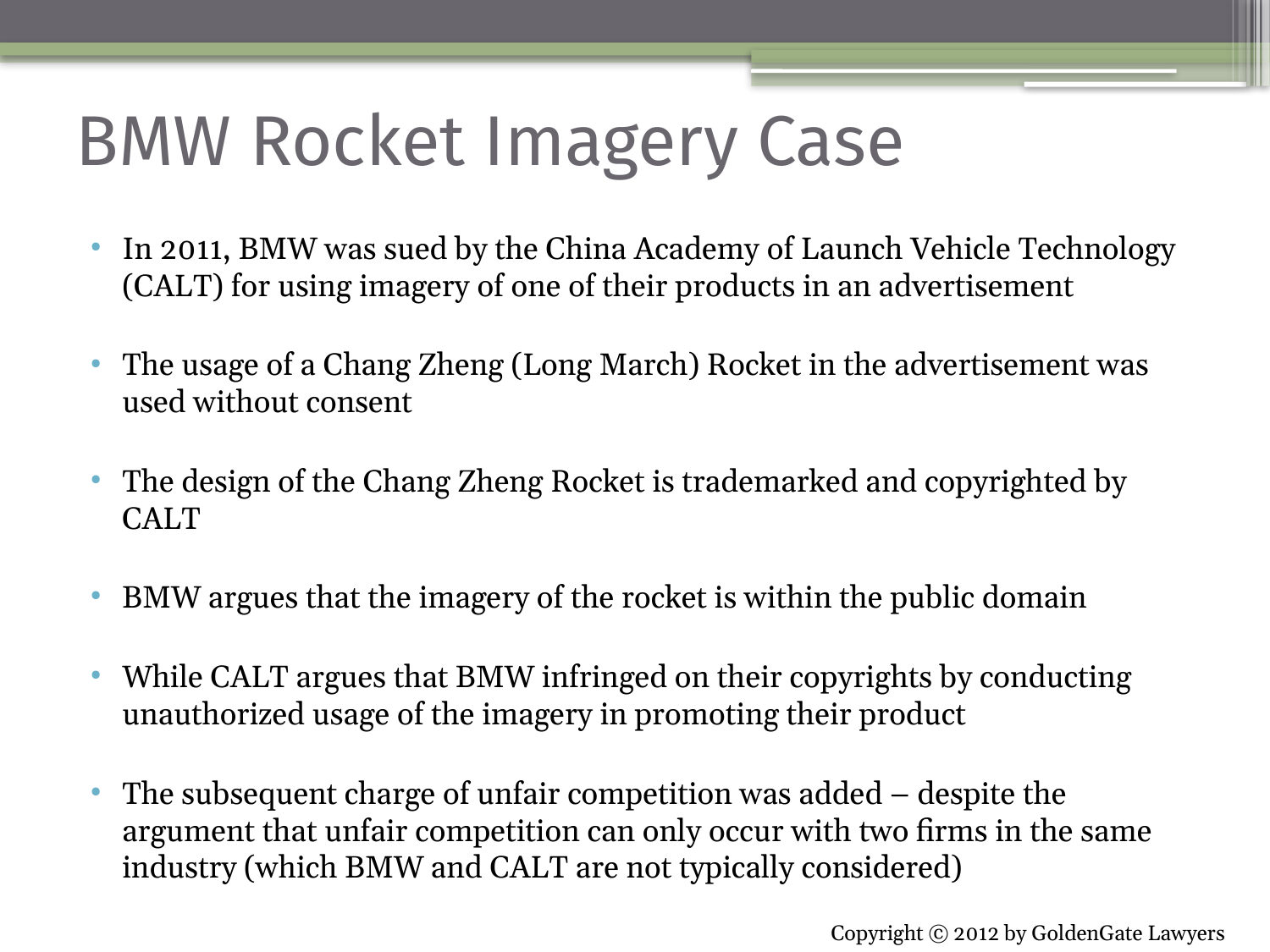

# BMW Rocket Imagery Case
In 2011, BMW was sued by the China Academy of Launch Vehicle Technology (CALT) for using imagery of one of their products in an advertisement

The usage of a Chang Zheng (Long March) Rocket in the advertisement was used without consent

The design of the Chang Zheng Rocket is trademarked and copyrighted by CALT

BMW argues that the imagery of the rocket is within the public domain

While CALT argues that BMW infringed on their copyrights by conducting unauthorized usage of the imagery in promoting their product

The subsequent charge of unfair competition was added – despite the argument that unfair competition can only occur with two firms in the same industry (which BMW and CALT are not typically considered)

Copyright © 2012 by GoldenGate Lawyers